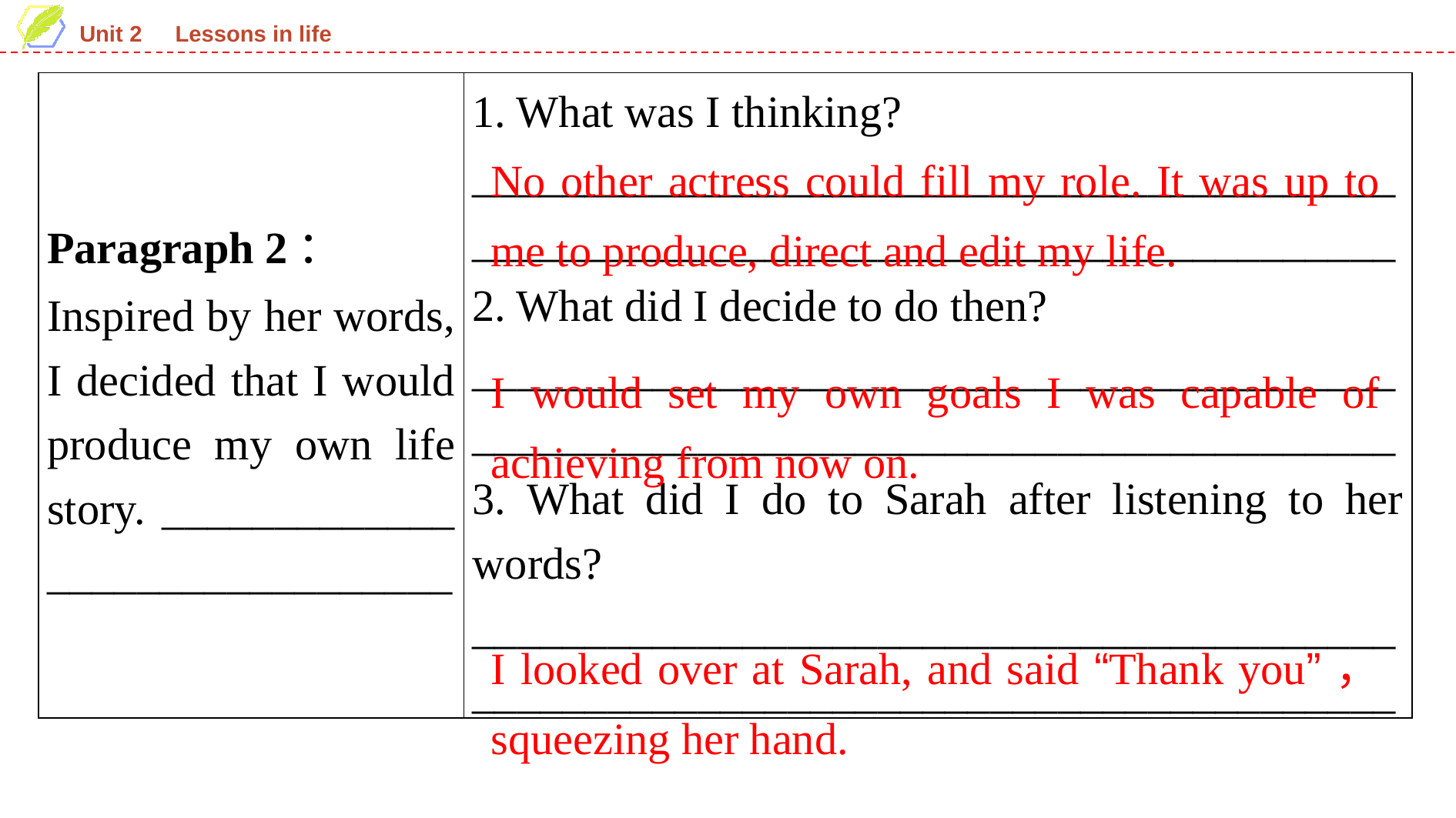

| Paragraph 2： Inspired by her words, I decided that I would produce my own life story. \_\_\_\_\_\_\_\_\_\_\_\_\_ \_\_\_\_\_\_\_\_\_\_\_\_\_\_\_\_\_\_ | 1. What was I thinking? \_\_\_\_\_\_\_\_\_\_\_\_\_\_\_\_\_\_\_\_\_\_\_\_\_\_\_\_\_\_\_\_\_\_\_\_\_\_\_\_\_\_\_\_\_\_\_\_\_\_\_\_\_\_\_\_\_\_\_\_\_\_\_\_\_\_\_\_\_\_\_\_\_\_\_\_\_\_\_\_\_\_ 2. What did I decide to do then? \_\_\_\_\_\_\_\_\_\_\_\_\_\_\_\_\_\_\_\_\_\_\_\_\_\_\_\_\_\_\_\_\_\_\_\_\_\_\_\_\_\_\_\_\_\_\_\_\_\_\_\_\_\_\_\_\_\_\_\_\_\_\_\_\_\_\_\_\_\_\_\_\_\_\_\_\_\_\_\_\_\_ 3. What did I do to Sarah after listening to her words? \_\_\_\_\_\_\_\_\_\_\_\_\_\_\_\_\_\_\_\_\_\_\_\_\_\_\_\_\_\_\_\_\_\_\_\_\_\_\_\_\_\_\_\_\_\_\_\_\_\_\_\_\_\_\_\_\_\_\_\_\_\_\_\_\_\_\_\_\_\_\_\_\_\_\_\_\_\_\_\_\_\_ |
| --- | --- |
No other actress could fill my role. It was up to me to produce, direct and edit my life.
I would set my own goals I was capable of achieving from now on.
I looked over at Sarah, and said “Thank you”， squeezing her hand.